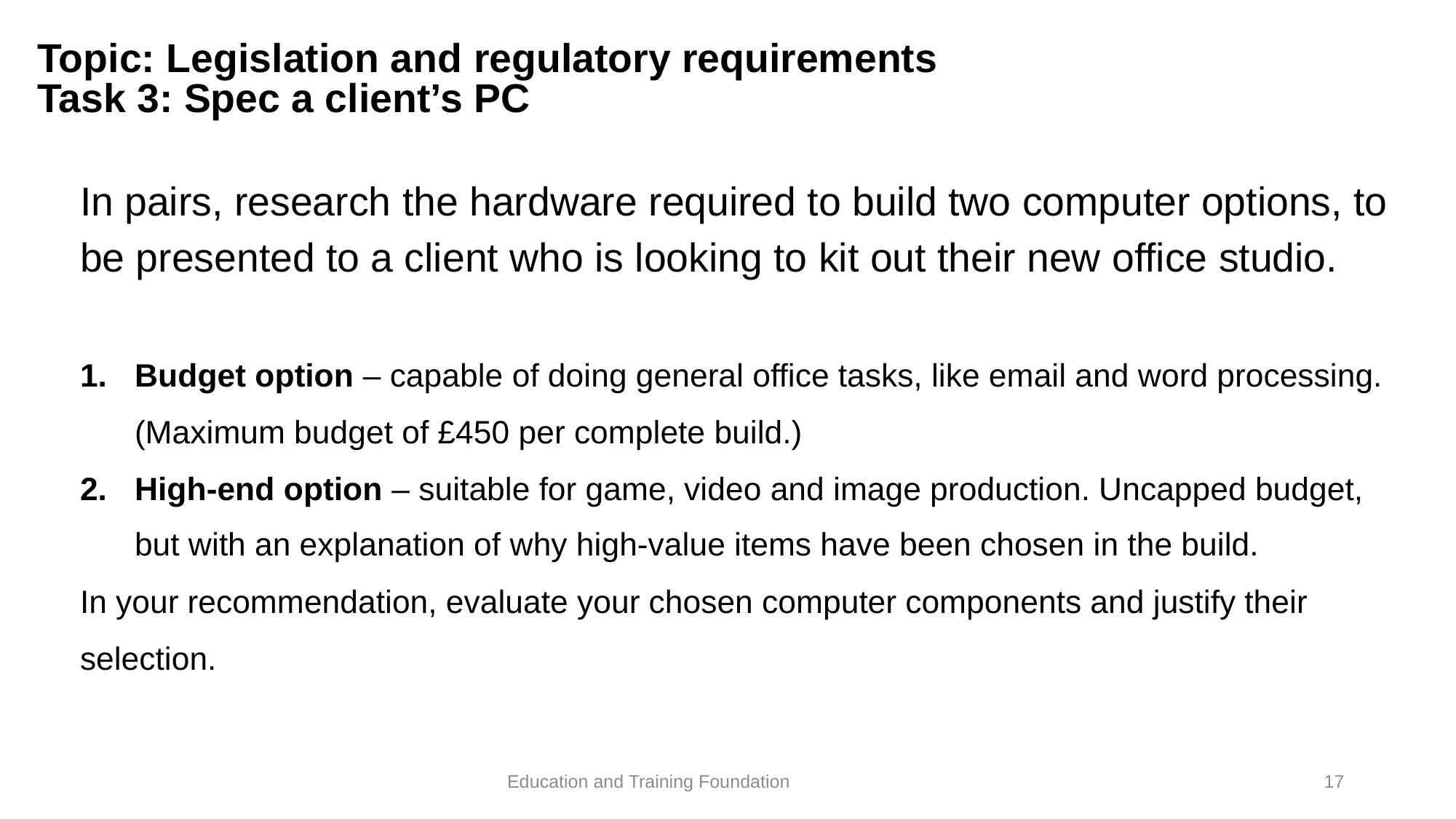

# Topic: Legislation and regulatory requirements Task 3: Spec a client’s PC

In pairs, research the hardware required to build two computer options, to be presented to a client who is looking to kit out their new office studio.

Budget option – capable of doing general office tasks, like email and word processing. (Maximum budget of £450 per complete build.)
High-end option – suitable for game, video and image production. Uncapped budget, but with an explanation of why high-value items have been chosen in the build.
In your recommendation, evaluate your chosen computer components and justify their selection.

17
Education and Training Foundation